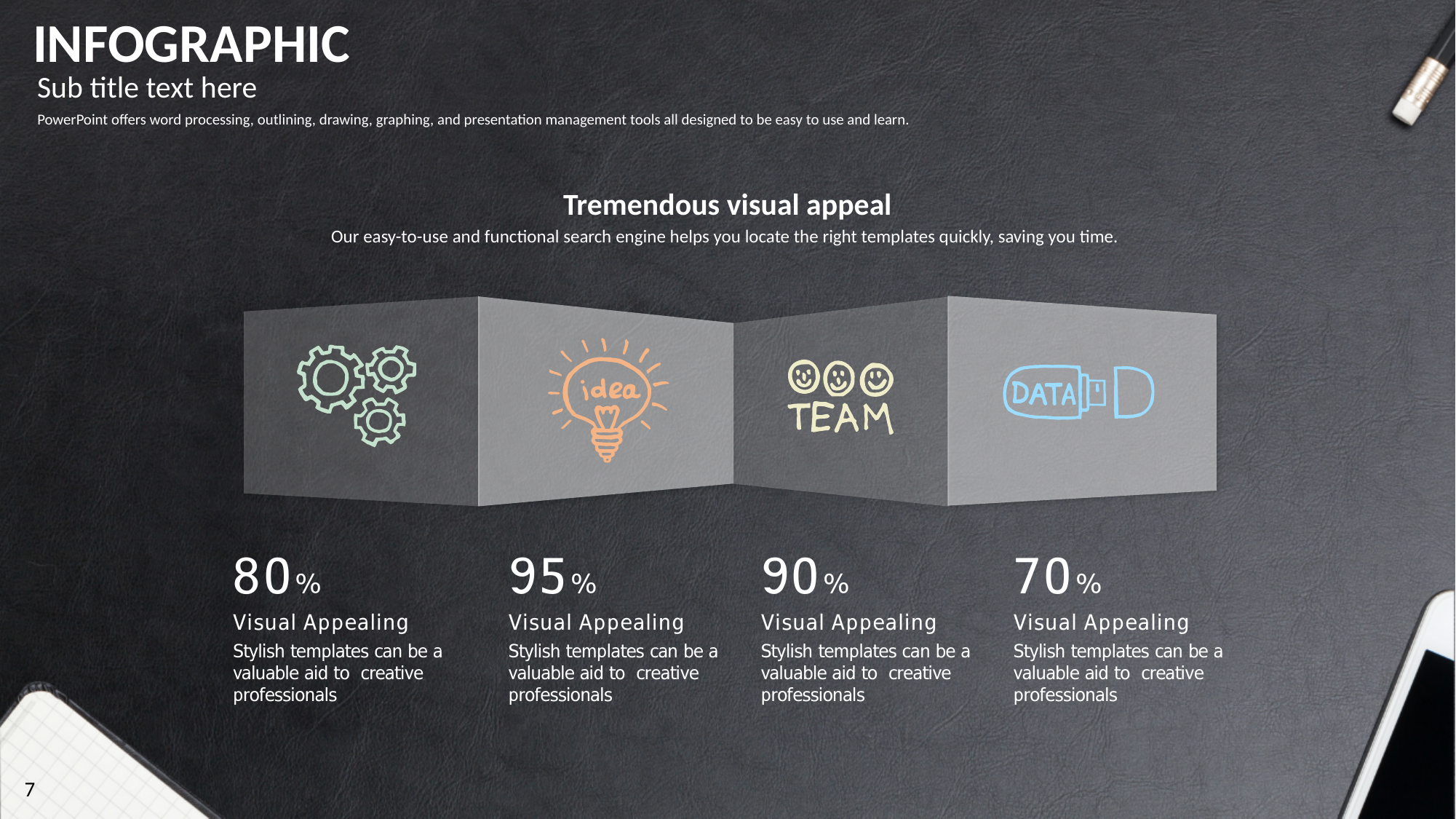

INFOGRAPHIC
Sub title text here
PowerPoint offers word processing, outlining, drawing, graphing, and presentation management tools all designed to be easy to use and learn.
Tremendous visual appeal
Our easy-to-use and functional search engine helps you locate the right templates quickly, saving you time.

80%
95%
90%
70%
Visual Appealing
Visual Appealing
Visual Appealing
Visual Appealing
Stylish templates can be a valuable aid to  creative professionals
Stylish templates can be a valuable aid to  creative professionals
Stylish templates can be a valuable aid to  creative professionals
Stylish templates can be a valuable aid to  creative professionals
7